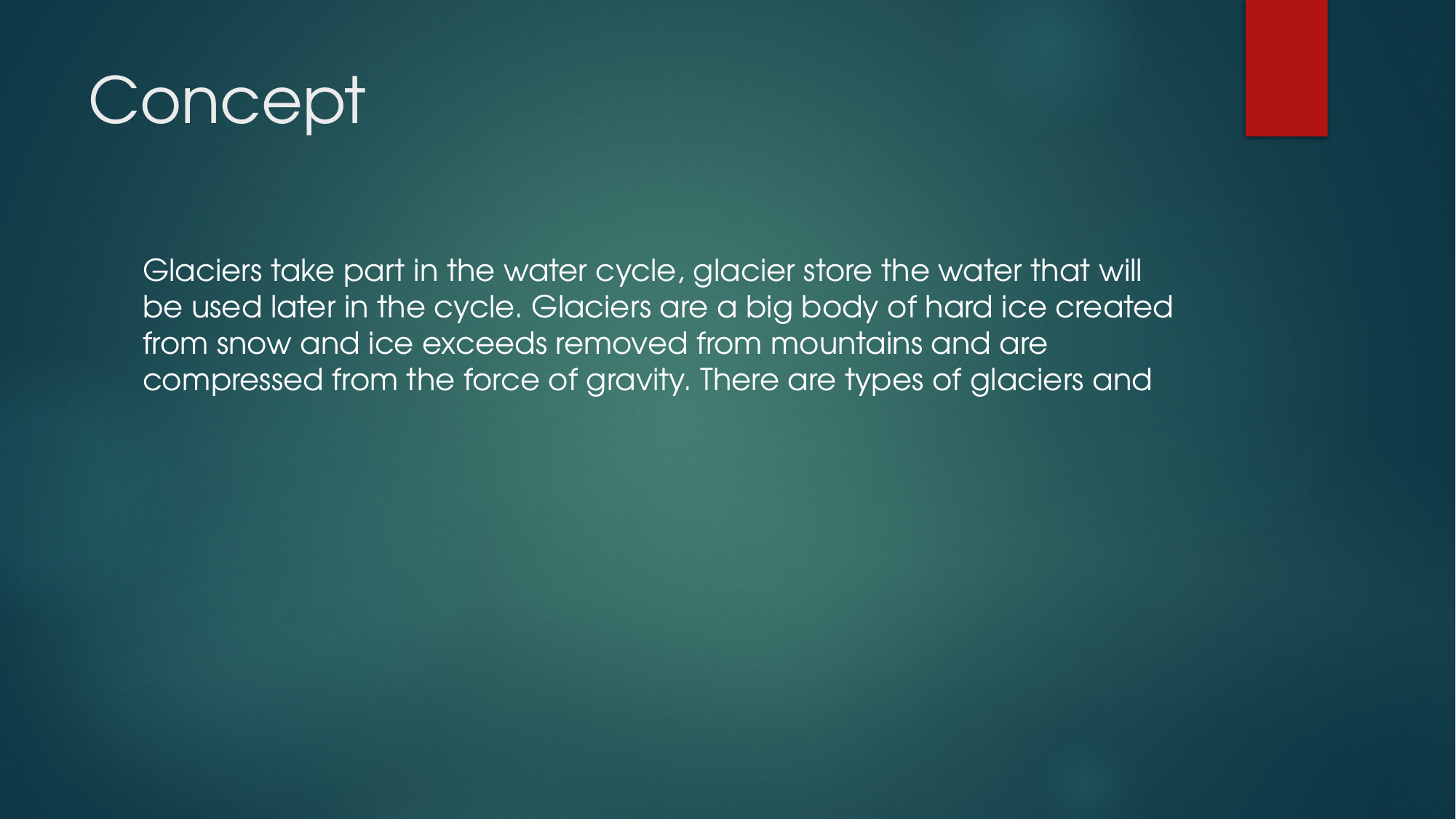

# Concept
Glaciers take part in the water cycle, glacier store the water that will be used later in the cycle. Glaciers are a big body of hard ice created from snow and ice exceeds removed from mountains and are compressed from the force of gravity. There are types of glaciers and